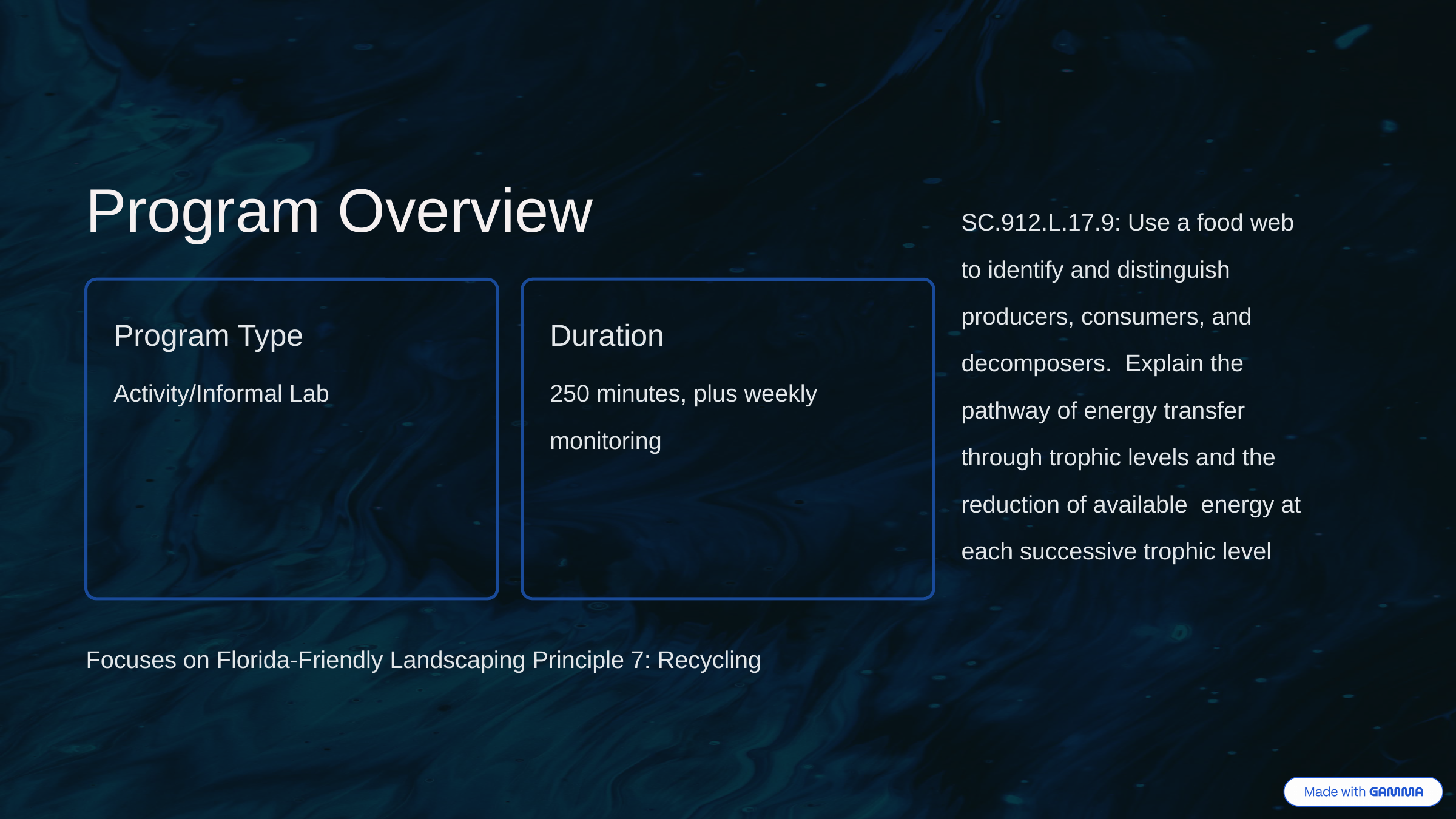

Program Overview
SC.912.L.17.9: Use a food web to identify and distinguish producers, consumers, and decomposers.  Explain the pathway of energy transfer through trophic levels and the reduction of available  energy at each successive trophic level

Program Type
Duration
Activity/Informal Lab
250 minutes, plus weekly monitoring

Focuses on Florida-Friendly Landscaping Principle 7: Recycling